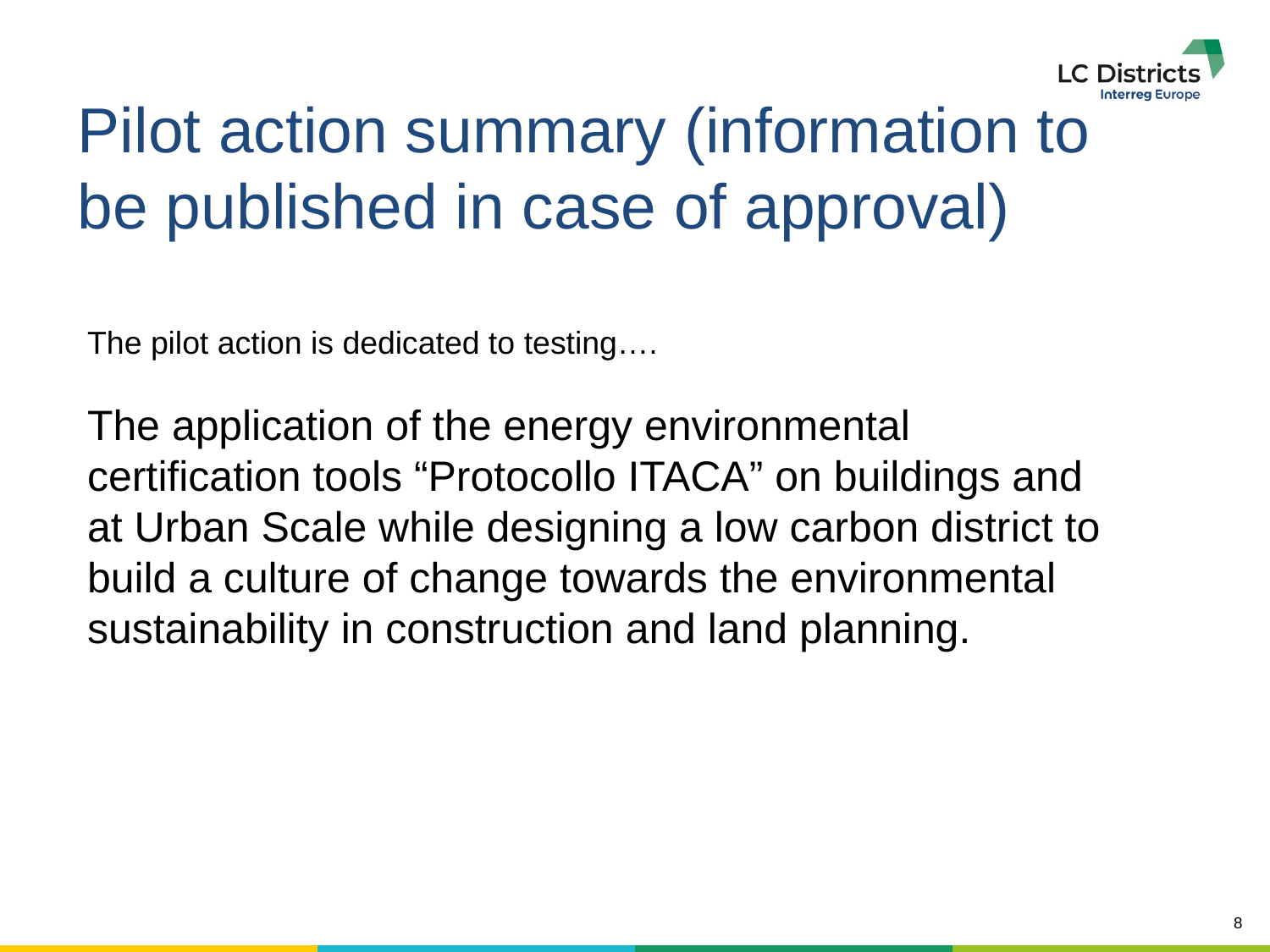

# Pilot action summary (information to be published in case of approval)
The pilot action is dedicated to testing….

The application of the energy environmental certification tools “Protocollo ITACA” on buildings and at Urban Scale while designing a low carbon district to build a culture of change towards the environmental sustainability in construction and land planning.